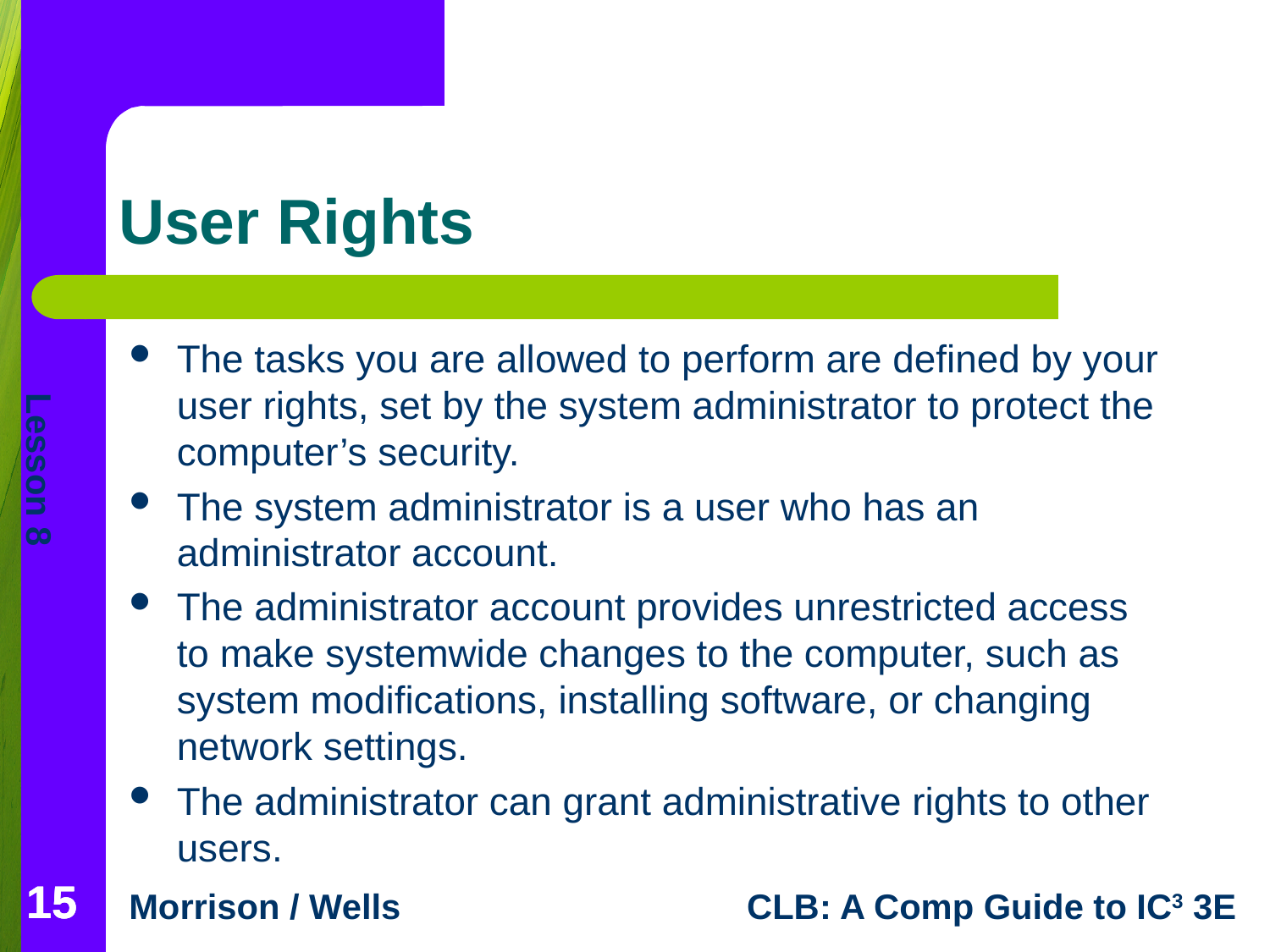

# User Rights
The tasks you are allowed to perform are defined by your user rights, set by the system administrator to protect the computer’s security.
The system administrator is a user who has an administrator account.
The administrator account provides unrestricted access to make systemwide changes to the computer, such as system modifications, installing software, or changing network settings.
The administrator can grant administrative rights to other users.
15
15
15